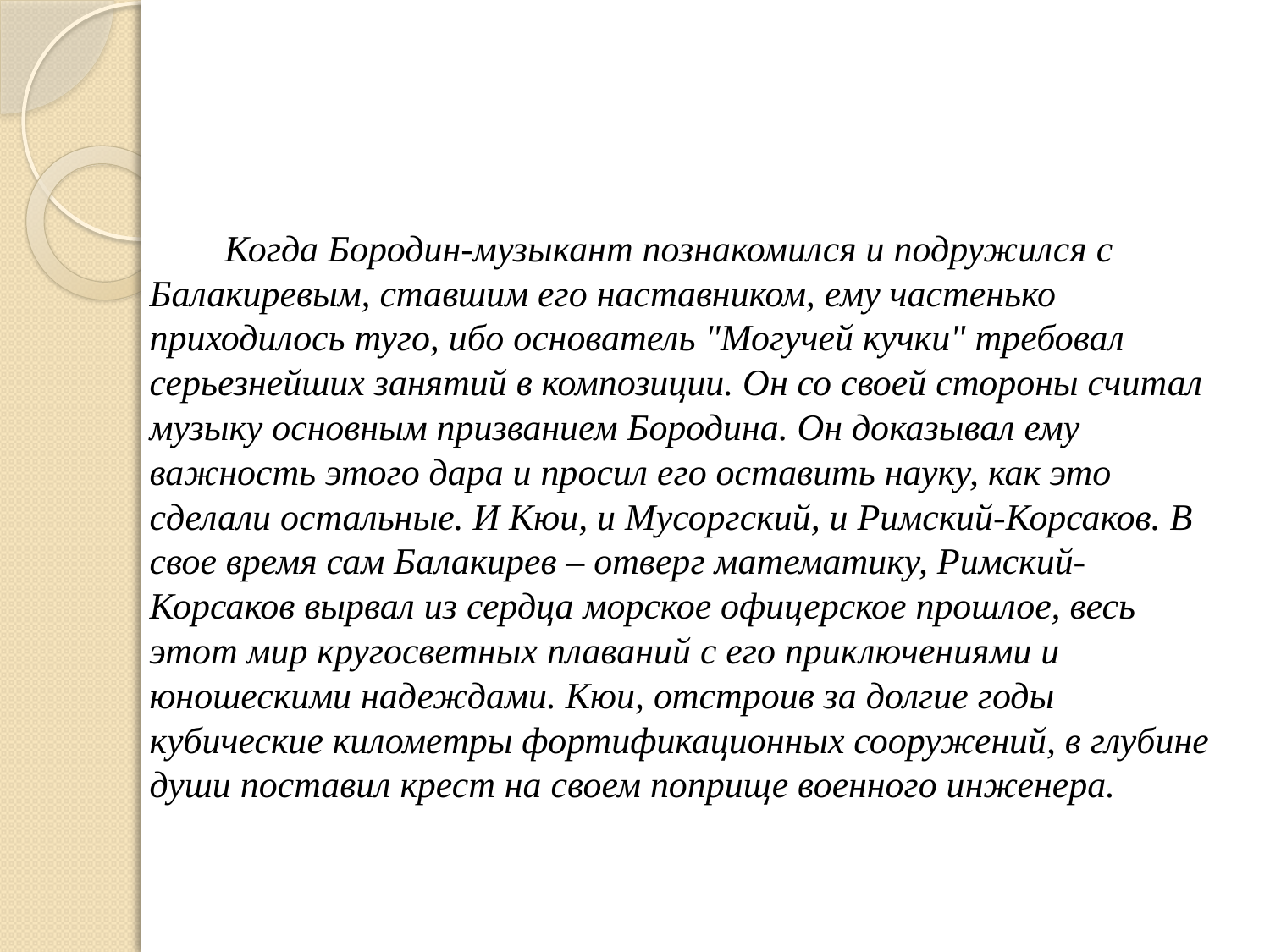

Когда Бородин-музыкант познакомился и подружился с Балакиревым, ставшим его наставником, ему частенько приходилось туго, ибо основатель "Могучей кучки" требовал серьезнейших занятий в композиции. Он со своей стороны считал музыку основным призванием Бородина. Он доказывал ему важность этого дара и просил его оставить науку, как это сделали остальные. И Кюи, и Мусоргский, и Римский-Корсаков. В свое время сам Балакирев – отверг математику, Римский-Корсаков вырвал из сердца морское офицерское прошлое, весь этот мир кругосветных плаваний с его приключениями и юношескими надеждами. Кюи, отстроив за долгие годы кубические километры фортификационных сооружений, в глубине души поставил крест на своем поприще военного инженера.